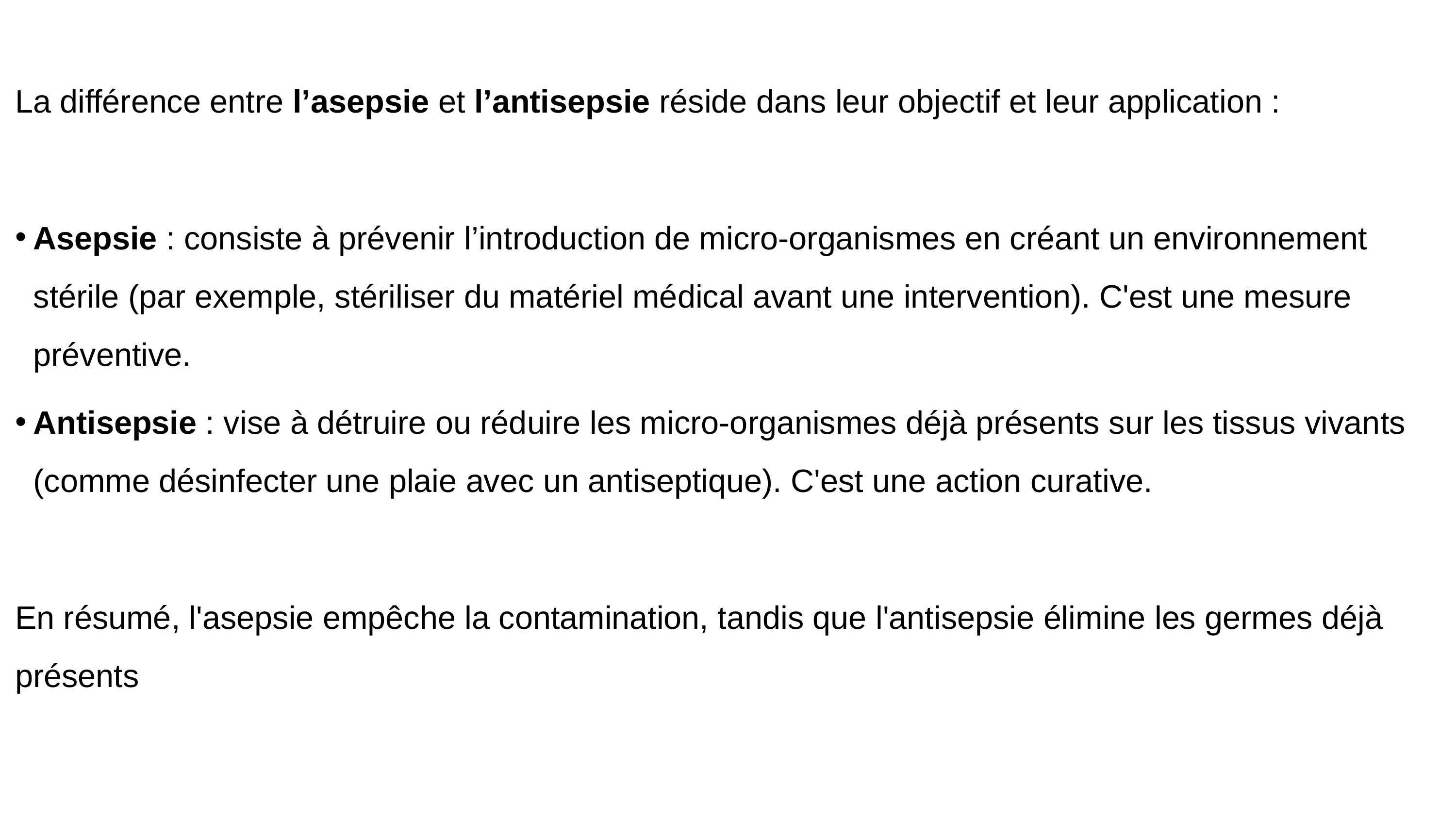

# La différence entre l’asepsie et l’antisepsie réside dans leur objectif et leur application :

Asepsie : consiste à prévenir l’introduction de micro-organismes en créant un environnement stérile (par exemple, stériliser du matériel médical avant une intervention). C'est une mesure préventive.
Antisepsie : vise à détruire ou réduire les micro-organismes déjà présents sur les tissus vivants (comme désinfecter une plaie avec un antiseptique). C'est une action curative.

En résumé, l'asepsie empêche la contamination, tandis que l'antisepsie élimine les germes déjà présents